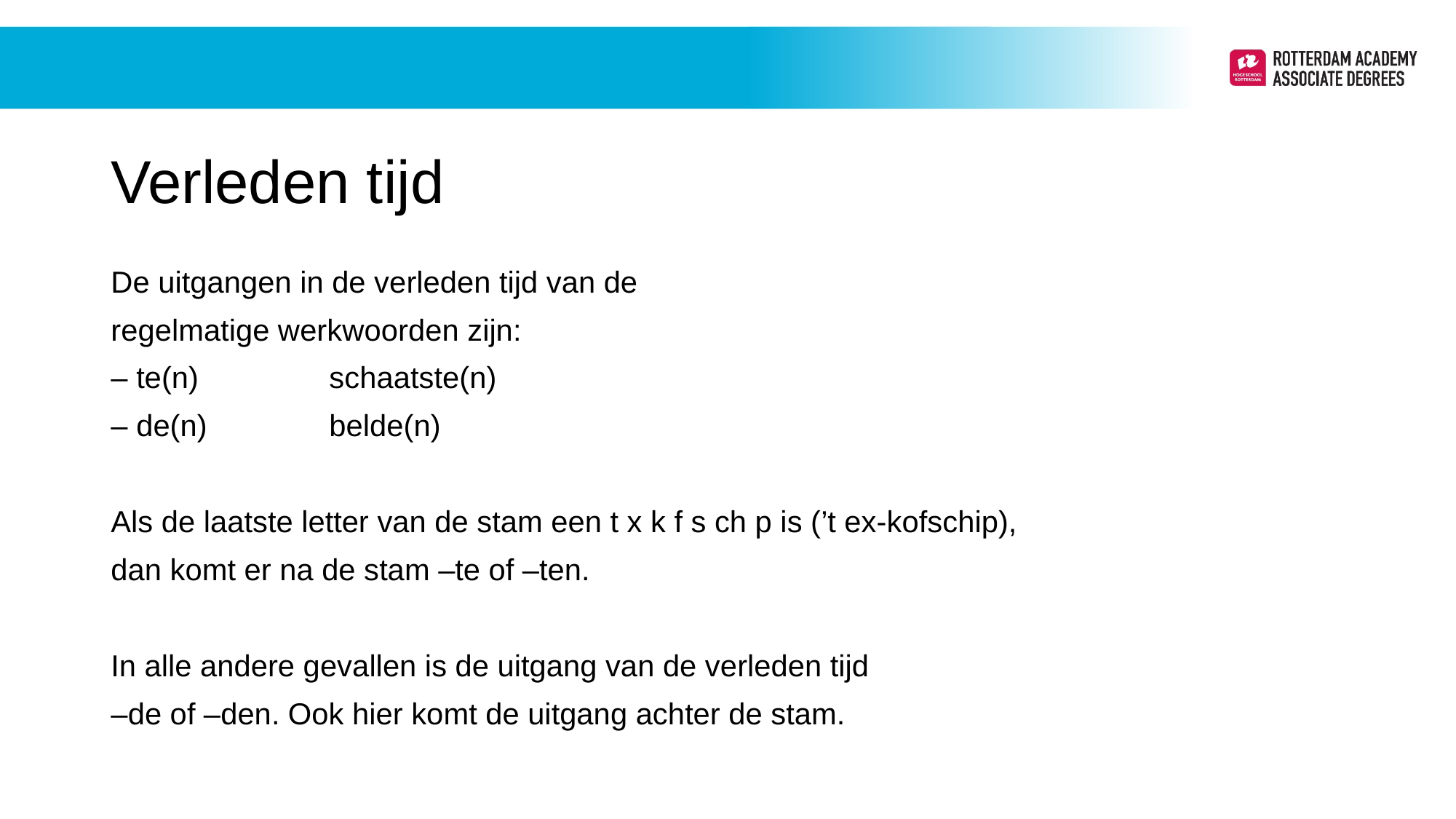

# Verleden tijd
De uitgangen in de verleden tijd van de
regelmatige werkwoorden zijn:
– te(n) 		schaatste(n)
– de(n)		belde(n)

Als de laatste letter van de stam een t x k f s ch p is (’t ex-kofschip),
dan komt er na de stam –te of –ten.

In alle andere gevallen is de uitgang van de verleden tijd
–de of –den. Ook hier komt de uitgang achter de stam.